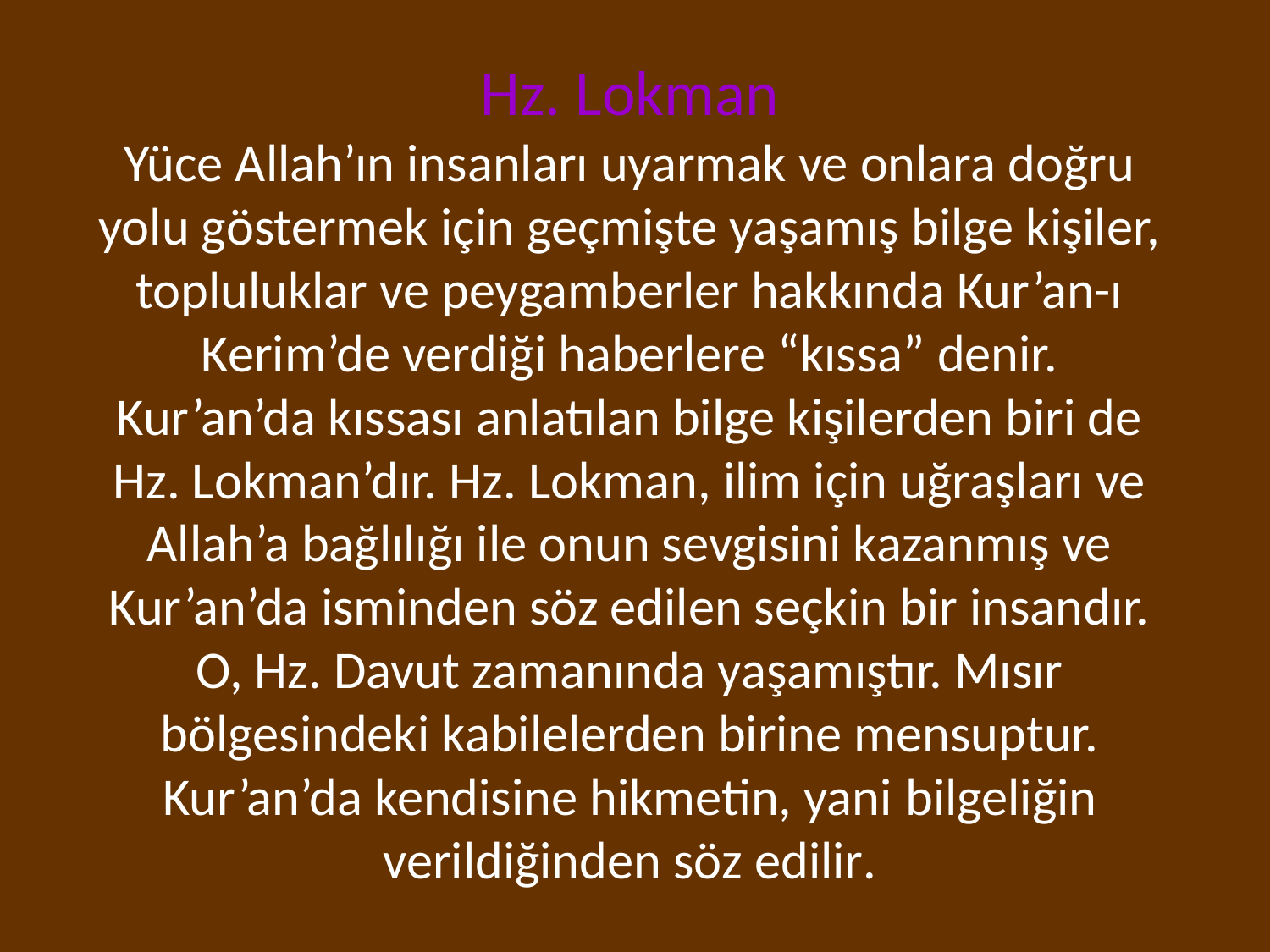

Hz. Lokman
Yüce Allah’ın insanları uyarmak ve onlara doğru yolu göstermek için geçmişte yaşamış bilge kişiler, topluluklar ve peygamberler hakkında Kur’an-ı Kerim’de verdiği haberlere “kıssa” denir. Kur’an’da kıssası anlatılan bilge kişilerden biri de Hz. Lokman’dır. Hz. Lokman, ilim için uğraşları ve Allah’a bağlılığı ile onun sevgisini kazanmış ve Kur’an’da isminden söz edilen seçkin bir insandır. O, Hz. Davut zamanında yaşamıştır. Mısır bölgesindeki kabilelerden birine mensuptur. Kur’an’da kendisine hikmetin, yani bilgeliğin verildiğinden söz edilir.